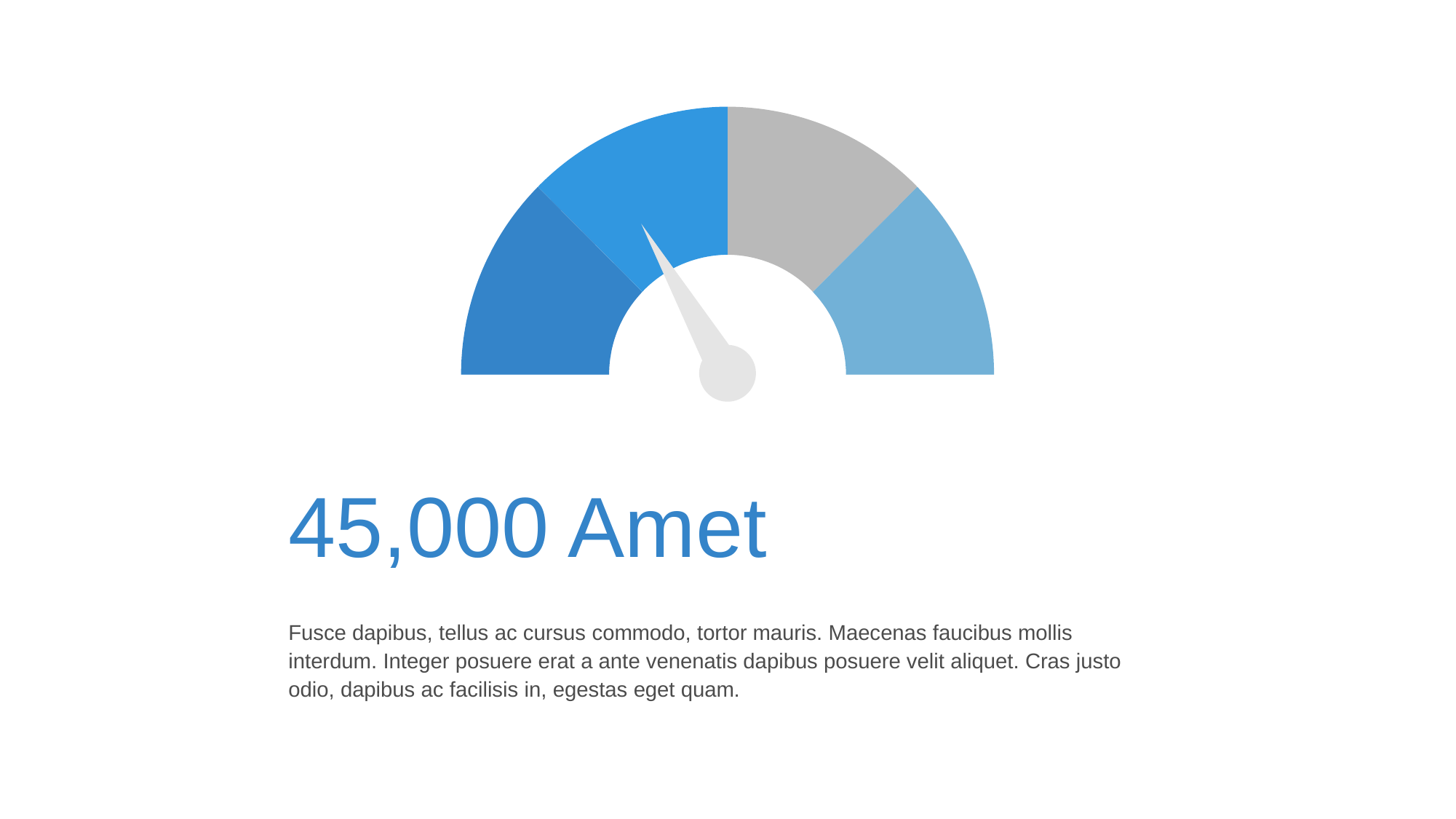

45,000 Amet
Fusce dapibus, tellus ac cursus commodo, tortor mauris. Maecenas faucibus mollis interdum. Integer posuere erat a ante venenatis dapibus posuere velit aliquet. Cras justo odio, dapibus ac facilisis in, egestas eget quam.